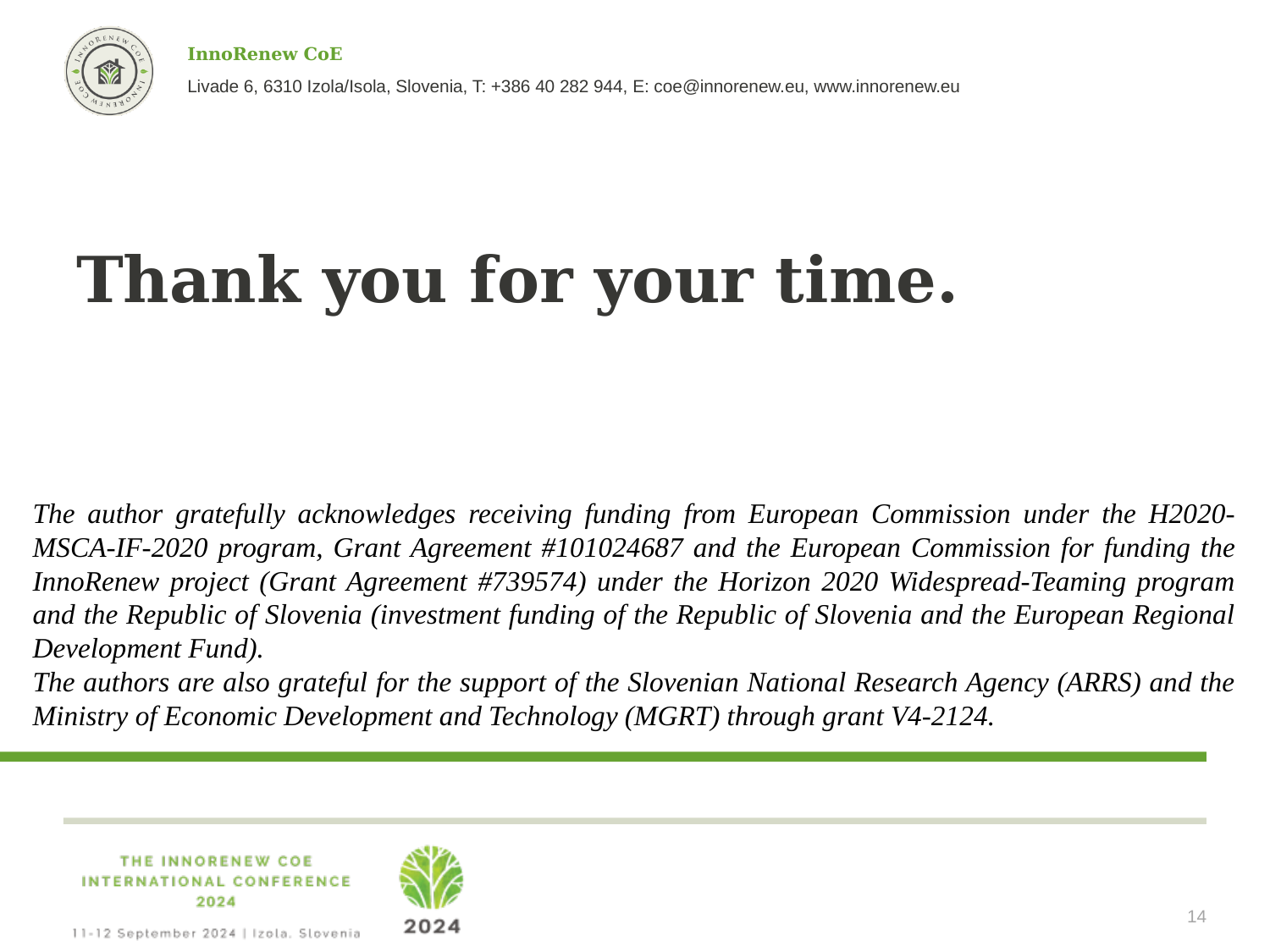

# Thank you for your time.
The author gratefully acknowledges receiving funding from European Commission under the H2020-MSCA-IF-2020 program, Grant Agreement #101024687 and the European Commission for funding the InnoRenew project (Grant Agreement #739574) under the Horizon 2020 Widespread-Teaming program and the Republic of Slovenia (investment funding of the Republic of Slovenia and the European Regional Development Fund).
The authors are also grateful for the support of the Slovenian National Research Agency (ARRS) and the Ministry of Economic Development and Technology (MGRT) through grant V4-2124.
14